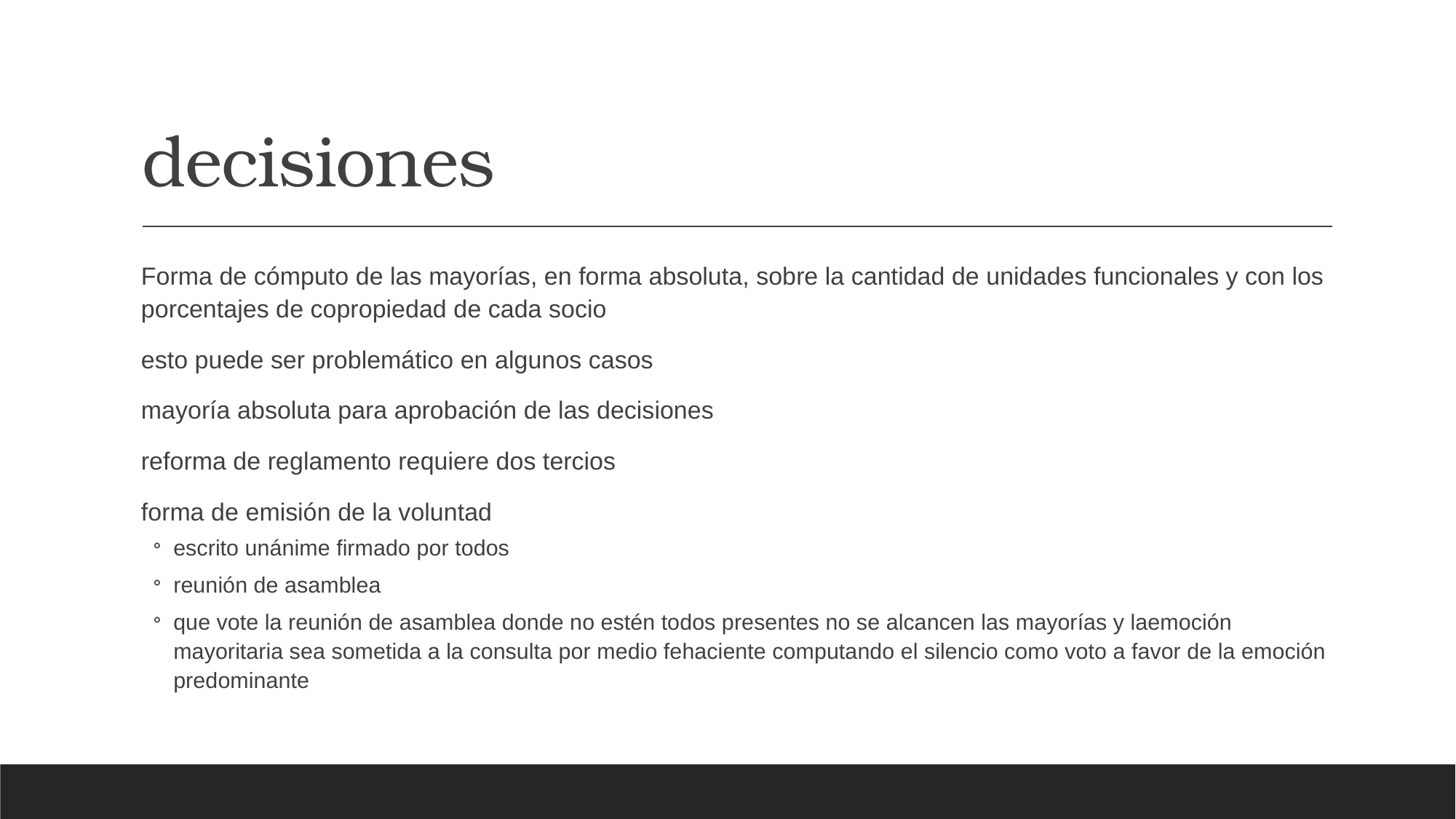

# decisiones
Forma de cómputo de las mayorías, en forma absoluta, sobre la cantidad de unidades funcionales y con los porcentajes de copropiedad de cada socio
esto puede ser problemático en algunos casos
mayoría absoluta para aprobación de las decisiones
reforma de reglamento requiere dos tercios
forma de emisión de la voluntad
escrito unánime firmado por todos
reunión de asamblea
que vote la reunión de asamblea donde no estén todos presentes no se alcancen las mayorías y laemoción mayoritaria sea sometida a la consulta por medio fehaciente computando el silencio como voto a favor de la emoción predominante